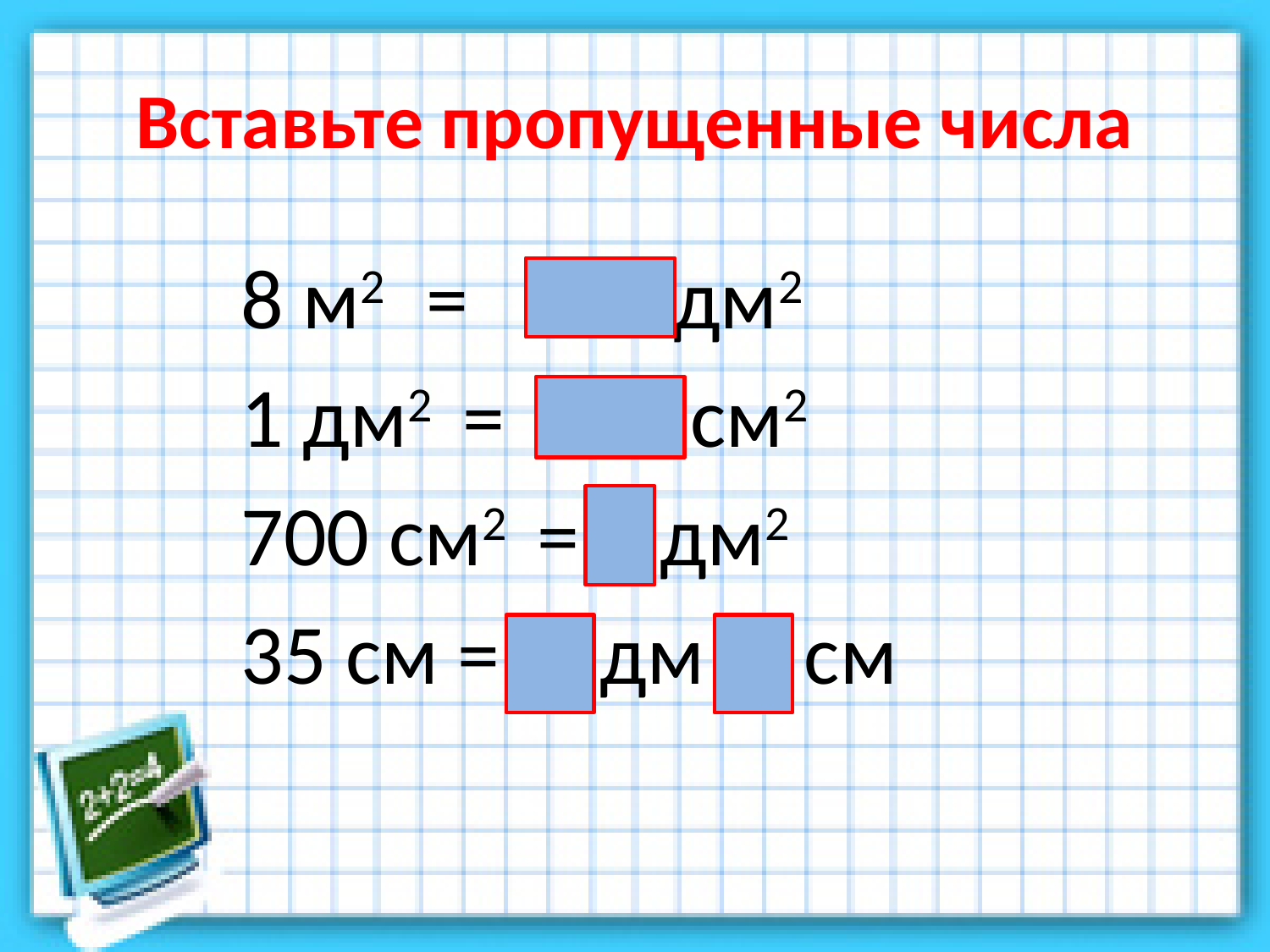

# Вставьте пропущенные числа
8 м2   =   800 дм2
1 дм2  =  100 см2
700 см2  = 7 дм2
35 см =  3 дм  5 см